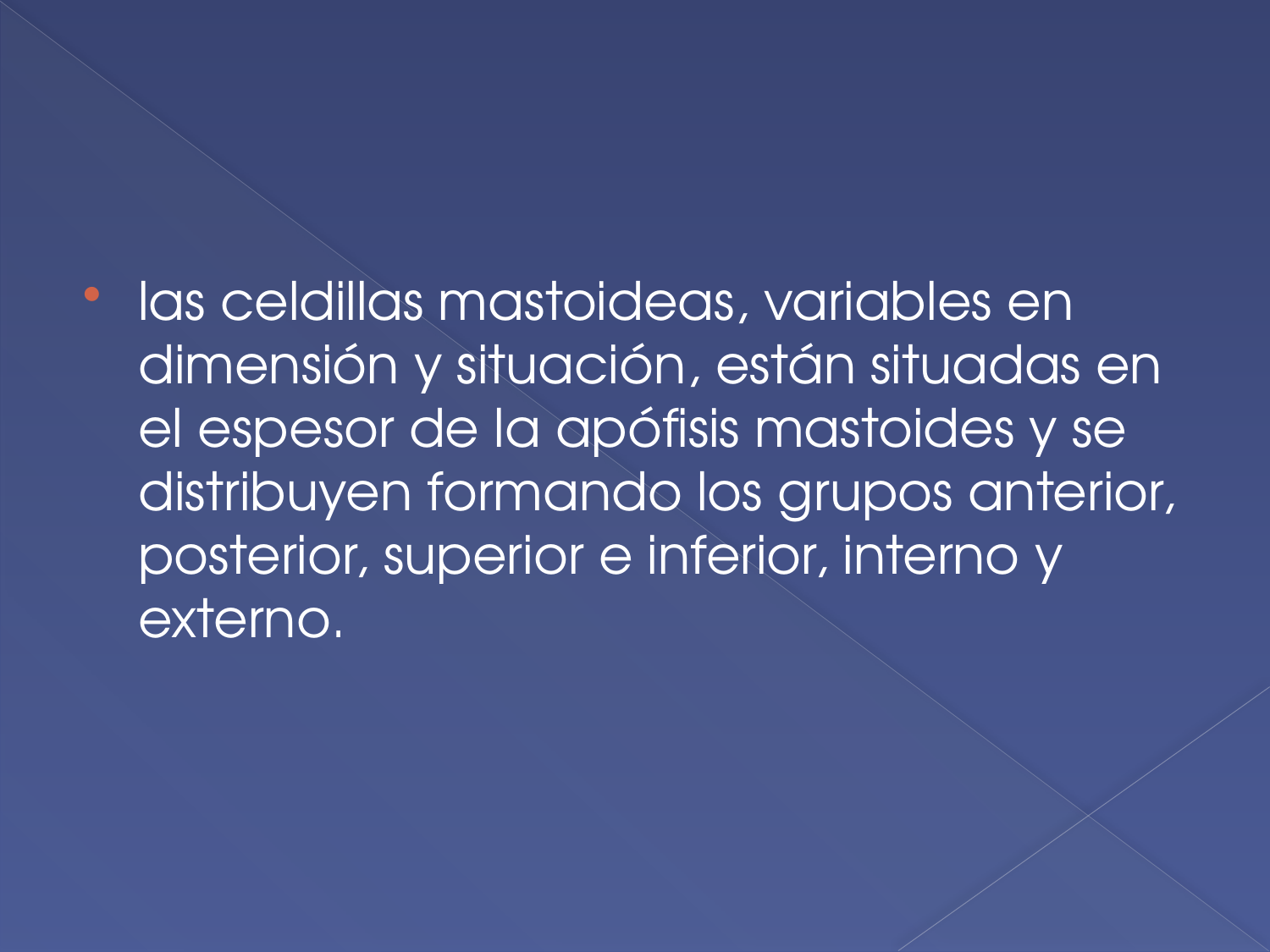

#
las celdillas mastoideas, variables en dimensión y situación, están situadas en el espesor de la apófisis mastoides y se distribuyen formando los grupos anterior, posterior, superior e inferior, interno y externo.